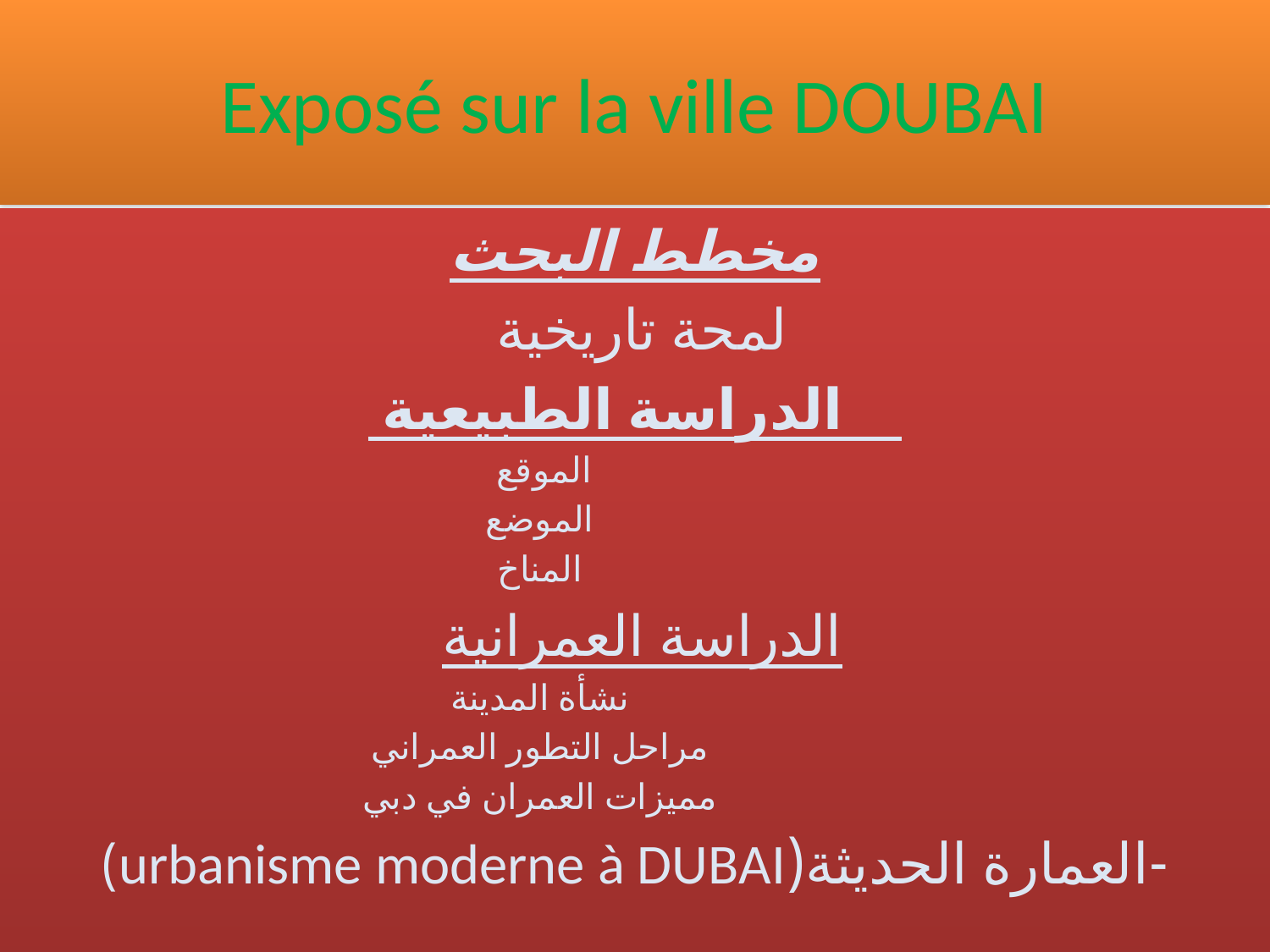

# Exposé sur la ville DOUBAI
مخطط البحث
لمحة تاريخية
    الدراسة الطبيعية
الموقع
الموضع
المناخ
الدراسة العمرانية
نشأة المدينة
مراحل التطور العمراني
مميزات العمران في دبي
-العمارة الحديثة(urbanisme moderne à DUBAI)